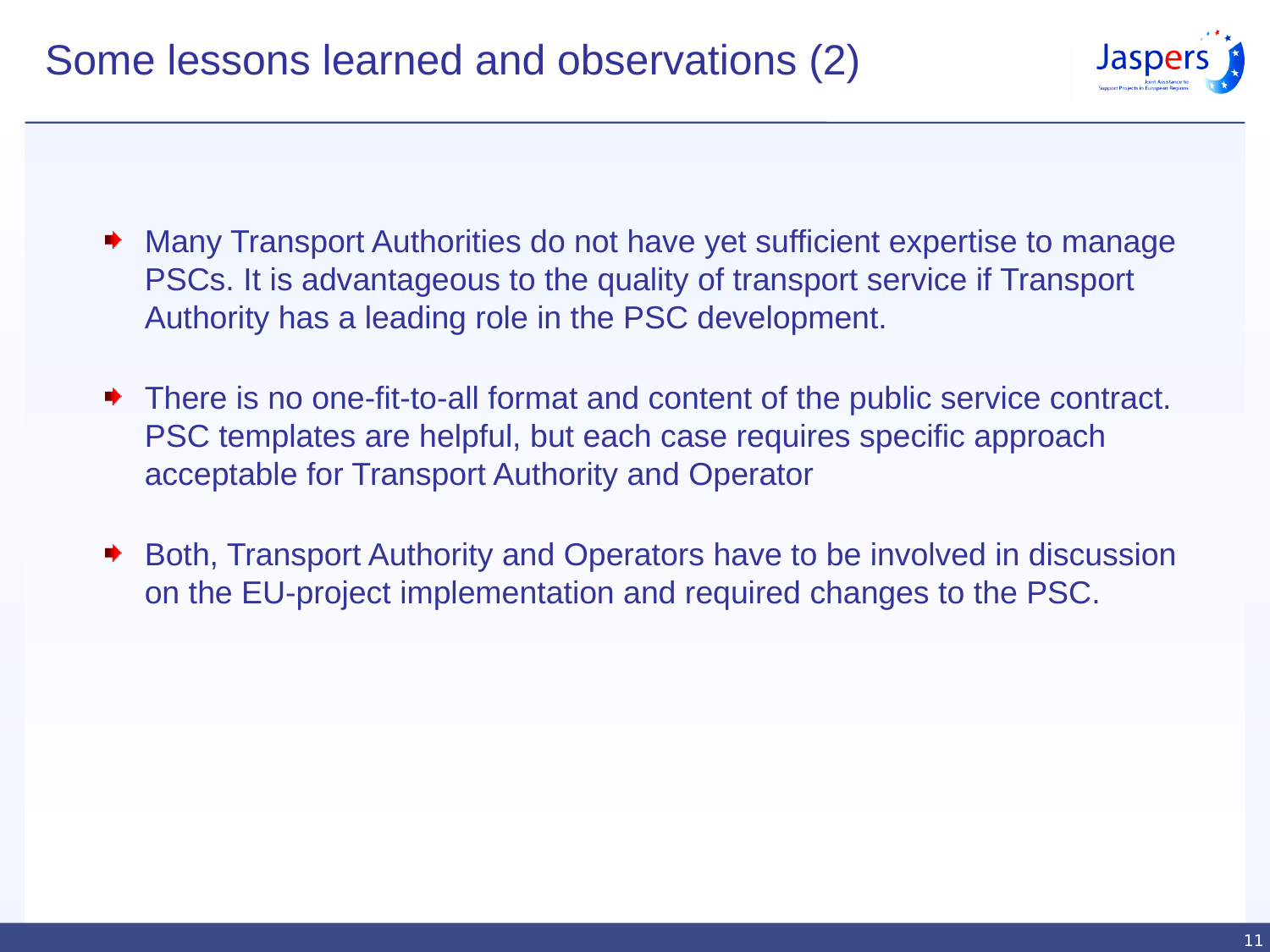

Some lessons learned and observations (2)

Many Transport Authorities do not have yet sufficient expertise to manage PSCs. It is advantageous to the quality of transport service if Transport Authority has a leading role in the PSC development.
There is no one-fit-to-all format and content of the public service contract. PSC templates are helpful, but each case requires specific approach acceptable for Transport Authority and Operator
Both, Transport Authority and Operators have to be involved in discussion on the EU-project implementation and required changes to the PSC.

11